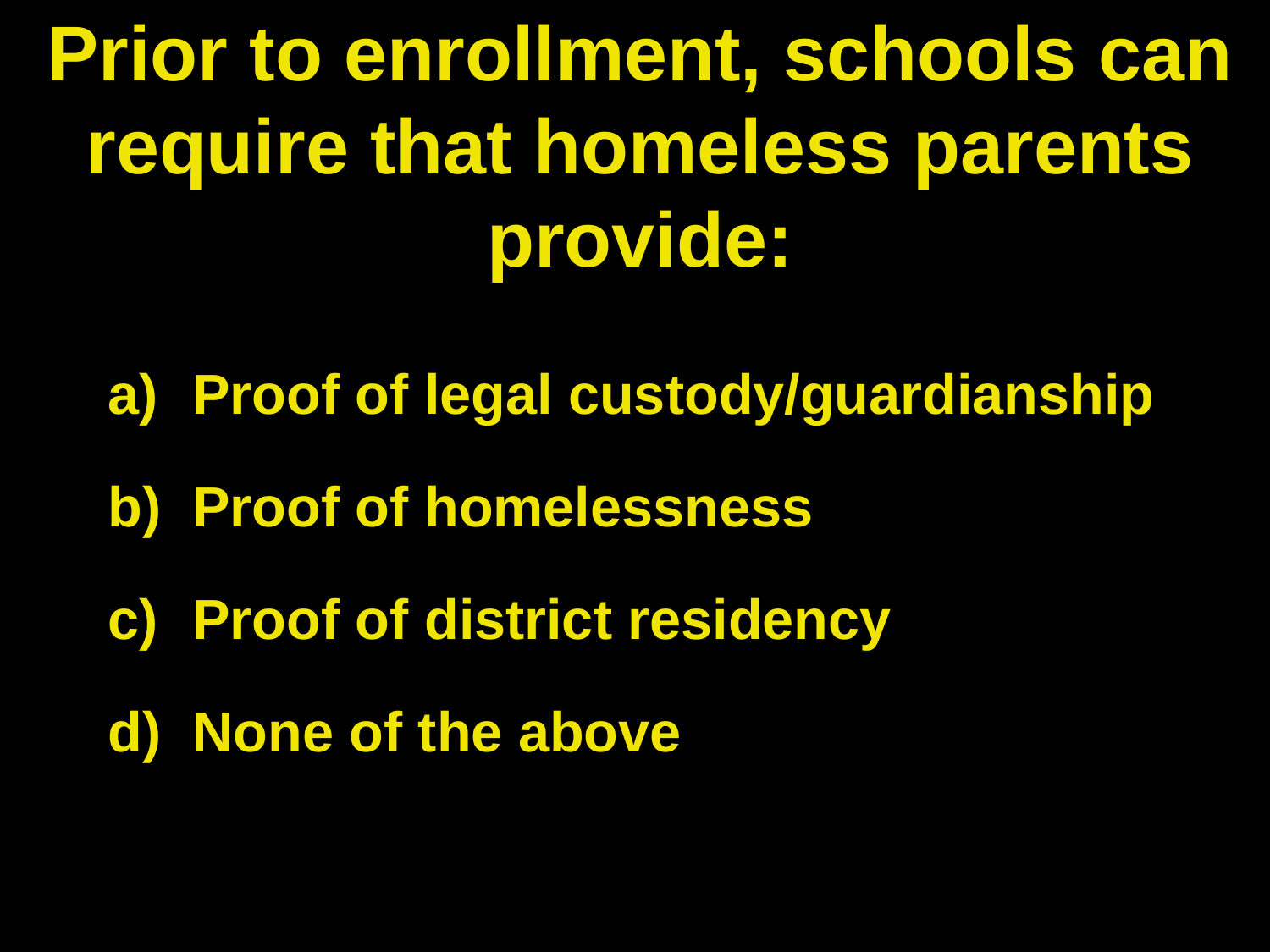

# Prior to enrollment, schools can require that homeless parents provide:
Proof of legal custody/guardianship
Proof of homelessness
Proof of district residency
None of the above